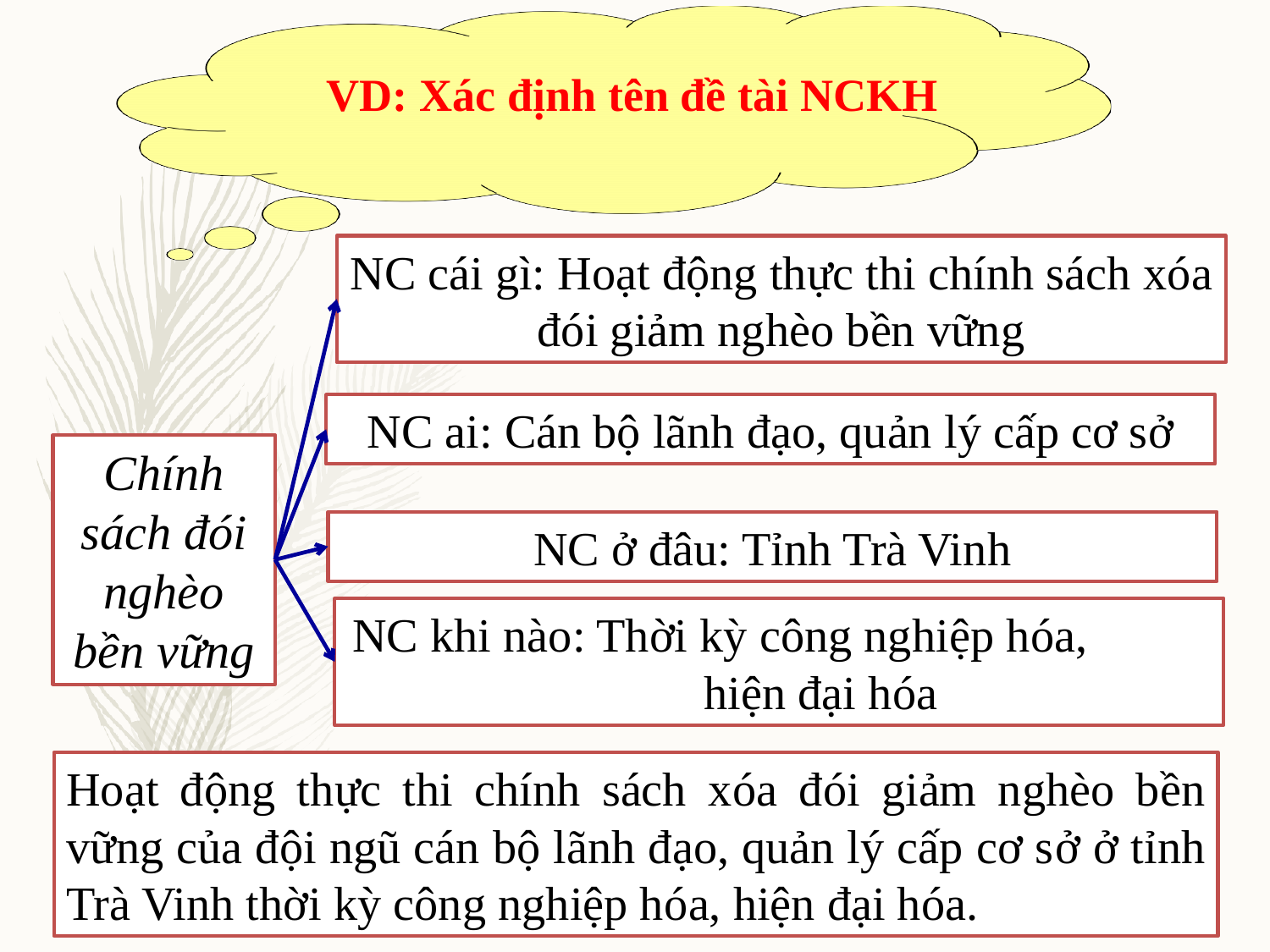

VD: Xác định tên đề tài NCKH
NC cái gì: Hoạt động thực thi chính sách xóa đói giảm nghèo bền vững
NC ai: Cán bộ lãnh đạo, quản lý cấp cơ sở
Chính sách đói nghèo bền vững
NC ở đâu: Tỉnh Trà Vinh
NC khi nào: Thời kỳ công nghiệp hóa,                   hiện đại hóa
Hoạt động thực thi chính sách xóa đói giảm nghèo bền vững của đội ngũ cán bộ lãnh đạo, quản lý cấp cơ sở ở tỉnh Trà Vinh thời kỳ công nghiệp hóa, hiện đại hóa.